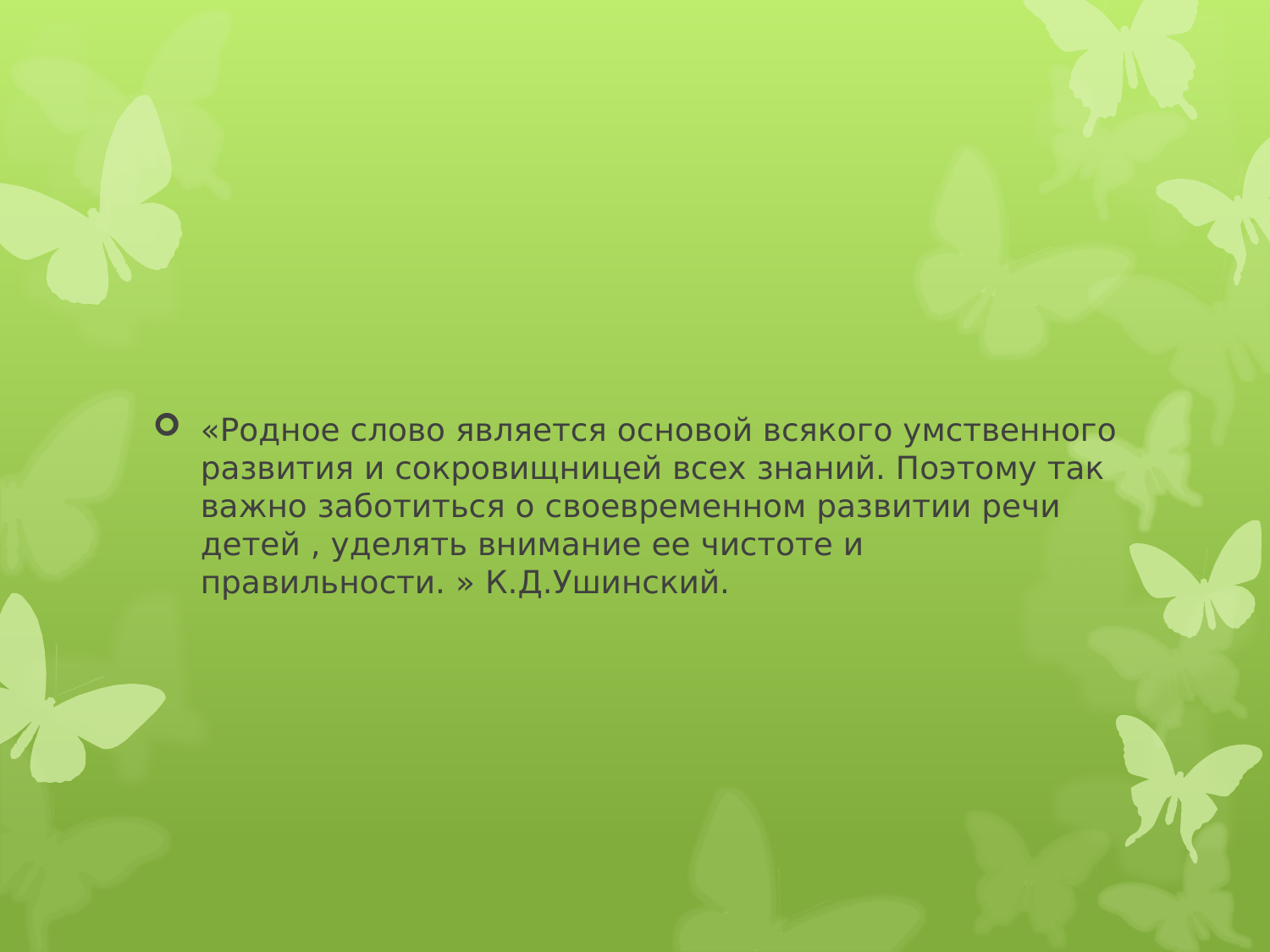

#
«Родное слово является основой всякого умственного развития и сокровищницей всех знаний. Поэтому так важно заботиться о своевременном развитии речи детей , уделять внимание ее чистоте и правильности. » К.Д.Ушинский.